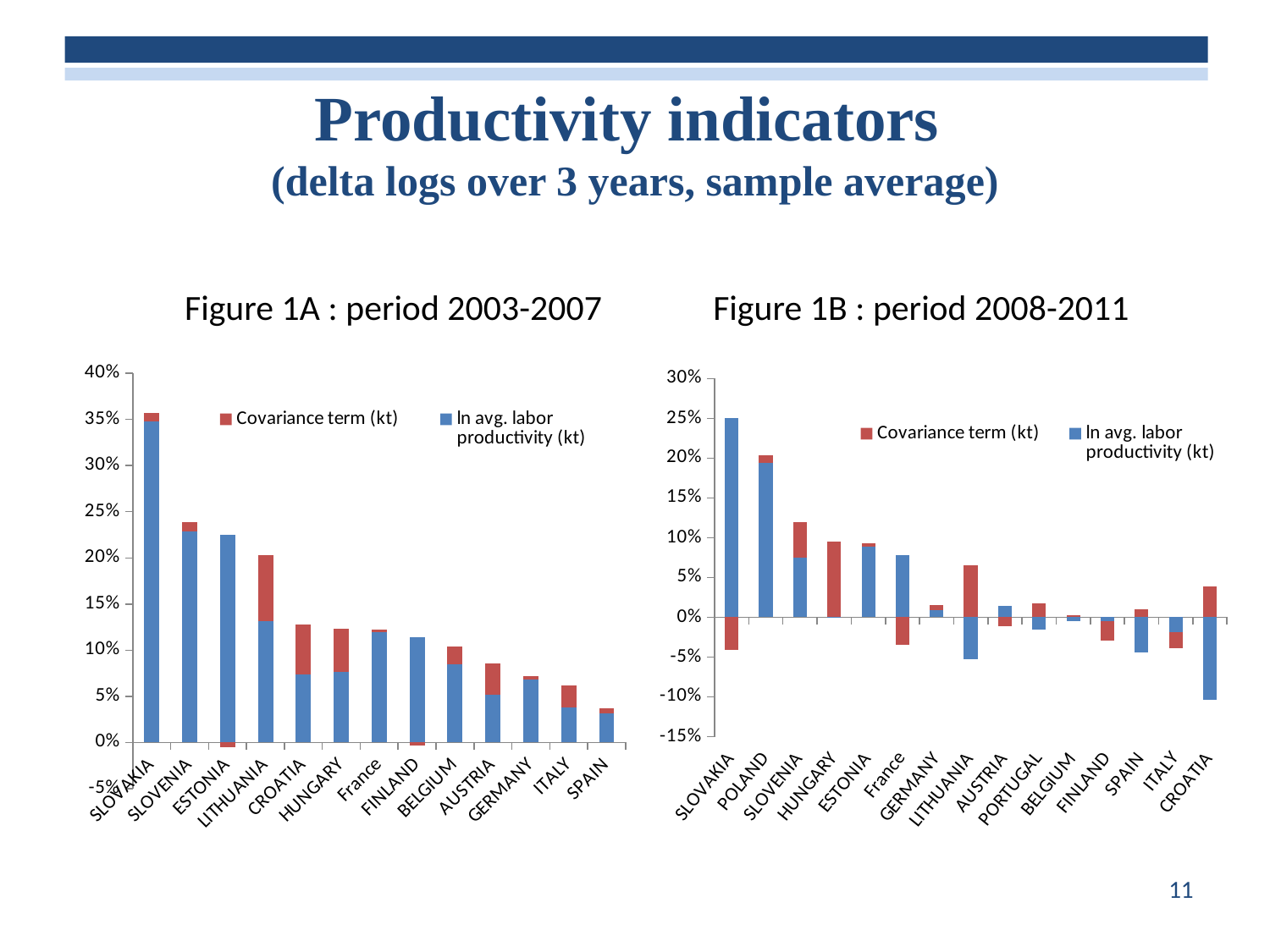

# Productivity indicators (delta logs over 3 years, sample average)
| Figure 1A : period 2003-2007 | Figure 1B : period 2008-2011 |
| --- | --- |

### Chart

| Category | ln avg. labor
productivity (kt) | Covariance term (kt) |
|---|---|---|
| SLOVAKIA | 0.3475854000000004 | 0.0095443 |
| SLOVENIA | 0.22873980000000013 | 0.0101699 |
| ESTONIA | 0.22530490000000009 | -0.004961000000000005 |
| LITHUANIA | 0.1315154000000001 | 0.07155250000000003 |
| CROATIA | 0.0736454 | 0.05400950000000003 |
| HUNGARY | 0.07645680000000003 | 0.046542600000000024 |
| France | 0.11958330000000005 | 0.0025468000000000014 |
| FINLAND | 0.11374960000000008 | -0.0031146000000000017 |
| BELGIUM | 0.08493560000000006 | 0.019067400000000012 |
| AUSTRIA | 0.051912600000000045 | 0.03373180000000002 |
| GERMANY | 0.0686526 | 0.0028738000000000014 |
| ITALY | 0.038143000000000024 | 0.02343290000000002 |
| SPAIN | 0.03155990000000002 | 0.005583100000000003 |

### Chart

| Category | ln avg. labor
productivity (kt) | Covariance term (kt) |
|---|---|---|
| SLOVAKIA | 0.250508 | -0.0413745 |
| POLAND | 0.1937457 | 0.010384400000000005 |
| SLOVENIA | 0.07496640000000004 | 0.044806400000000045 |
| HUNGARY | 0.0003277000000000002 | 0.0946043000000001 |
| ESTONIA | 0.08866480000000011 | 0.0049363000000000054 |
| France | 0.07850770000000001 | -0.0349171 |
| GERMANY | 0.008810300000000005 | 0.006191100000000002 |
| LITHUANIA | -0.05239380000000003 | 0.06508870000000001 |
| AUSTRIA | 0.013969700000000007 | -0.010713 |
| PORTUGAL | -0.0154682 | 0.017247600000000002 |
| BELGIUM | -0.0049896000000000055 | 0.0027721000000000013 |
| FINLAND | -0.004448100000000003 | -0.02468480000000001 |
| SPAIN | -0.0437312 | 0.010631800000000005 |
| ITALY | -0.01860200000000001 | -0.0197796 |
| CROATIA | -0.10417860000000002 | 0.03874770000000001 |
11